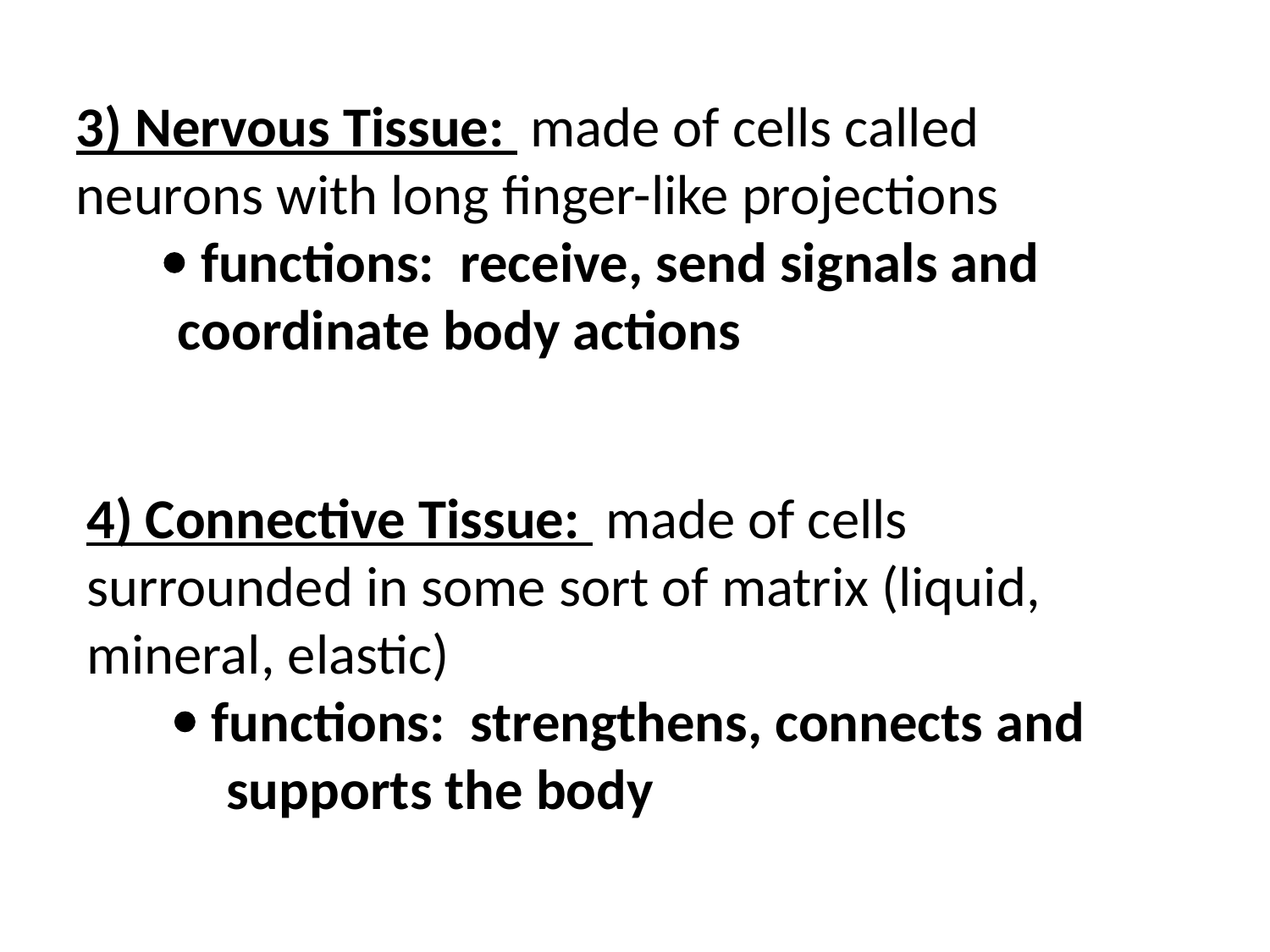

3) Nervous Tissue:  made of cells called neurons with long finger-like projections
       • functions:  receive, send signals and
        coordinate body actions
4) Connective Tissue:  made of cells surrounded in some sort of matrix (liquid, mineral, elastic)
       • functions:  strengthens, connects and
           supports the body